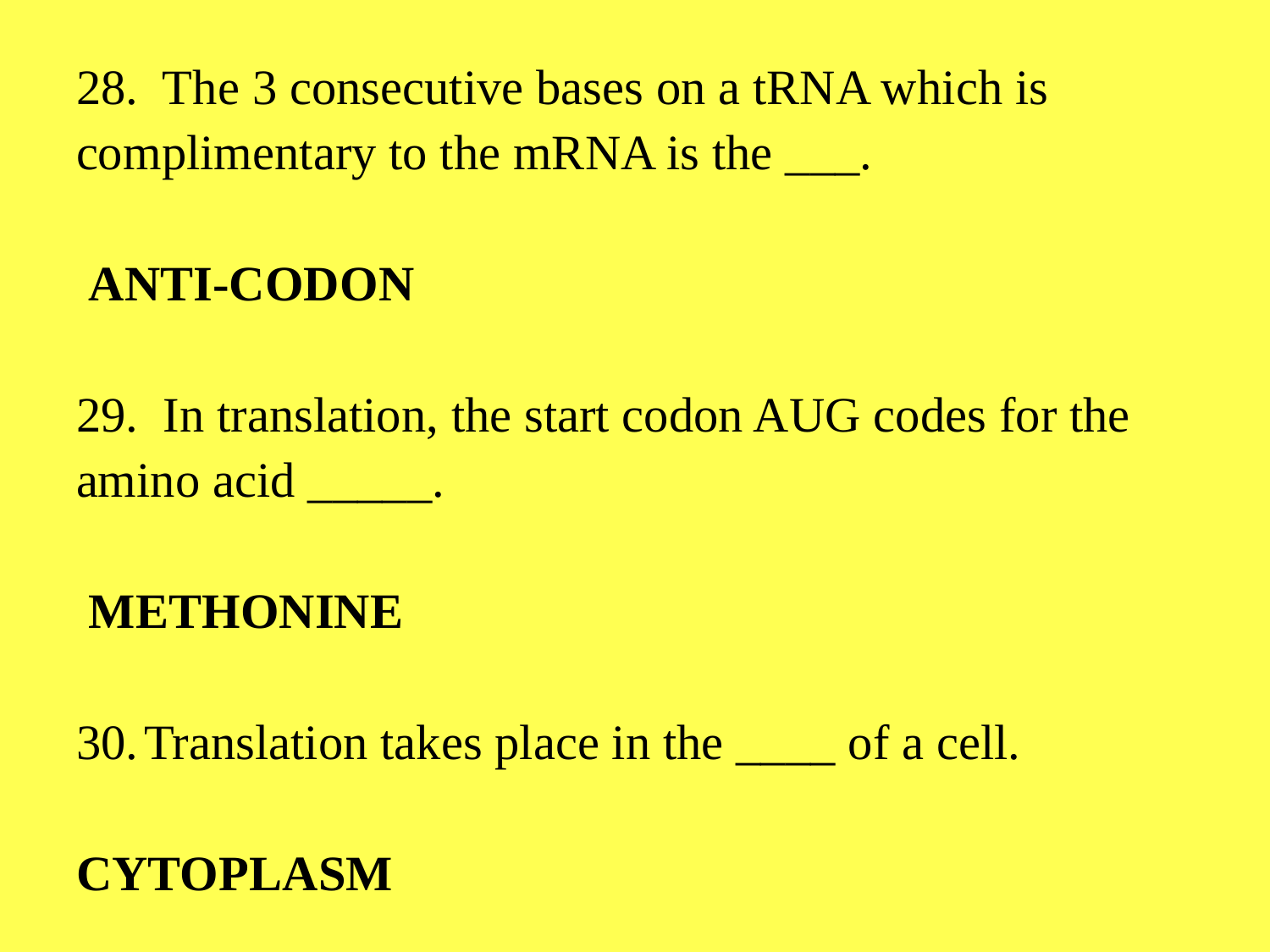

28.  The 3 consecutive bases on a tRNA which is complimentary to the mRNA is the ___.

 ANTI-CODON

29.  In translation, the start codon AUG codes for the amino acid _____.

 METHONINE

Translation takes place in the ____ of a cell.

CYTOPLASM